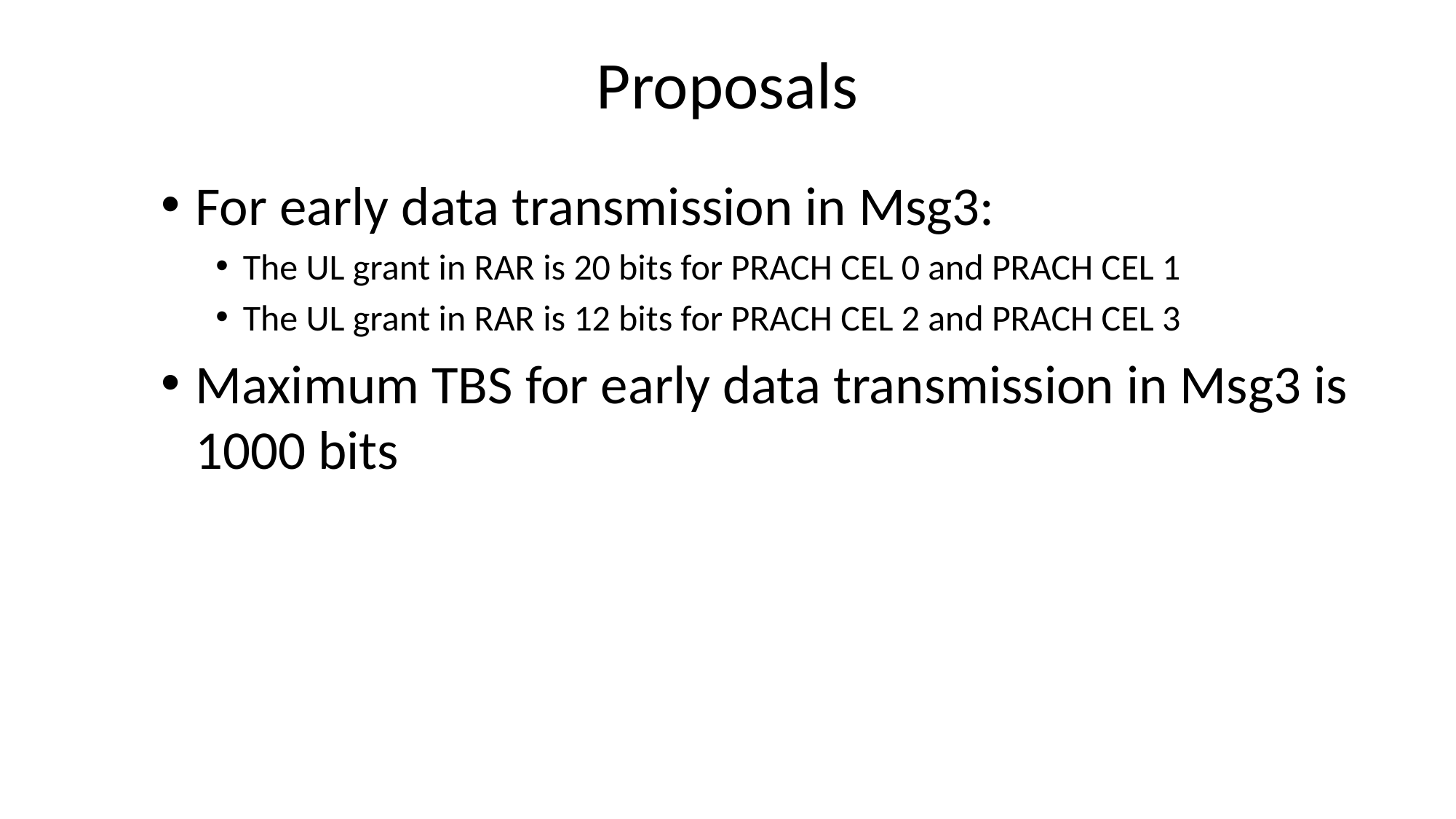

# Proposals
For early data transmission in Msg3:
The UL grant in RAR is 20 bits for PRACH CEL 0 and PRACH CEL 1
The UL grant in RAR is 12 bits for PRACH CEL 2 and PRACH CEL 3
Maximum TBS for early data transmission in Msg3 is 1000 bits